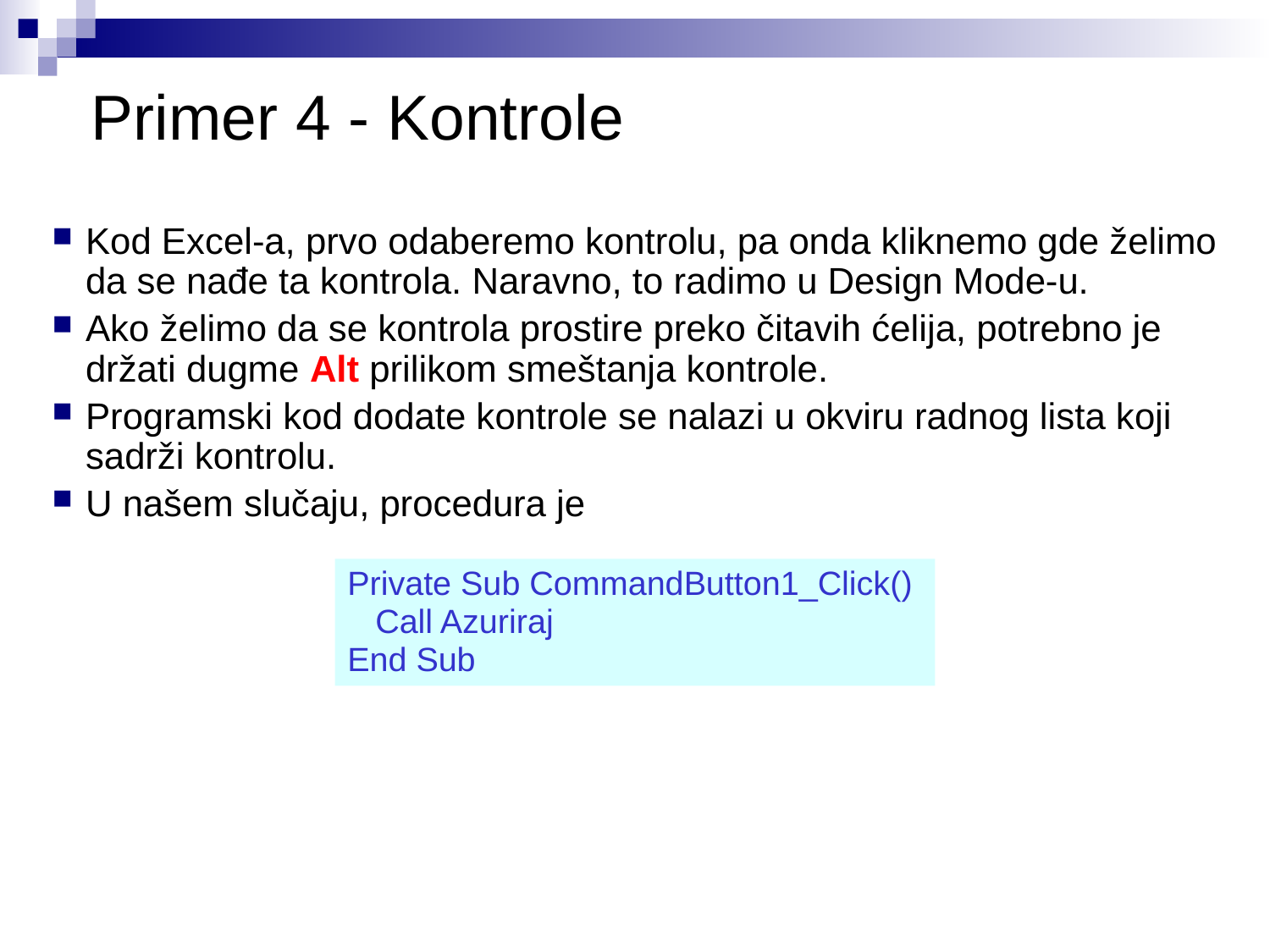

# Primer 4 - Kontrole
Kod Excel-a, prvo odaberemo kontrolu, pa onda kliknemo gde želimo da se nađe ta kontrola. Naravno, to radimo u Design Mode-u.
Ako želimo da se kontrola prostire preko čitavih ćelija, potrebno je držati dugme Alt prilikom smeštanja kontrole.
Programski kod dodate kontrole se nalazi u okviru radnog lista koji sadrži kontrolu.
U našem slučaju, procedura je
Private Sub CommandButton1_Click()
   Call Azuriraj
End Sub